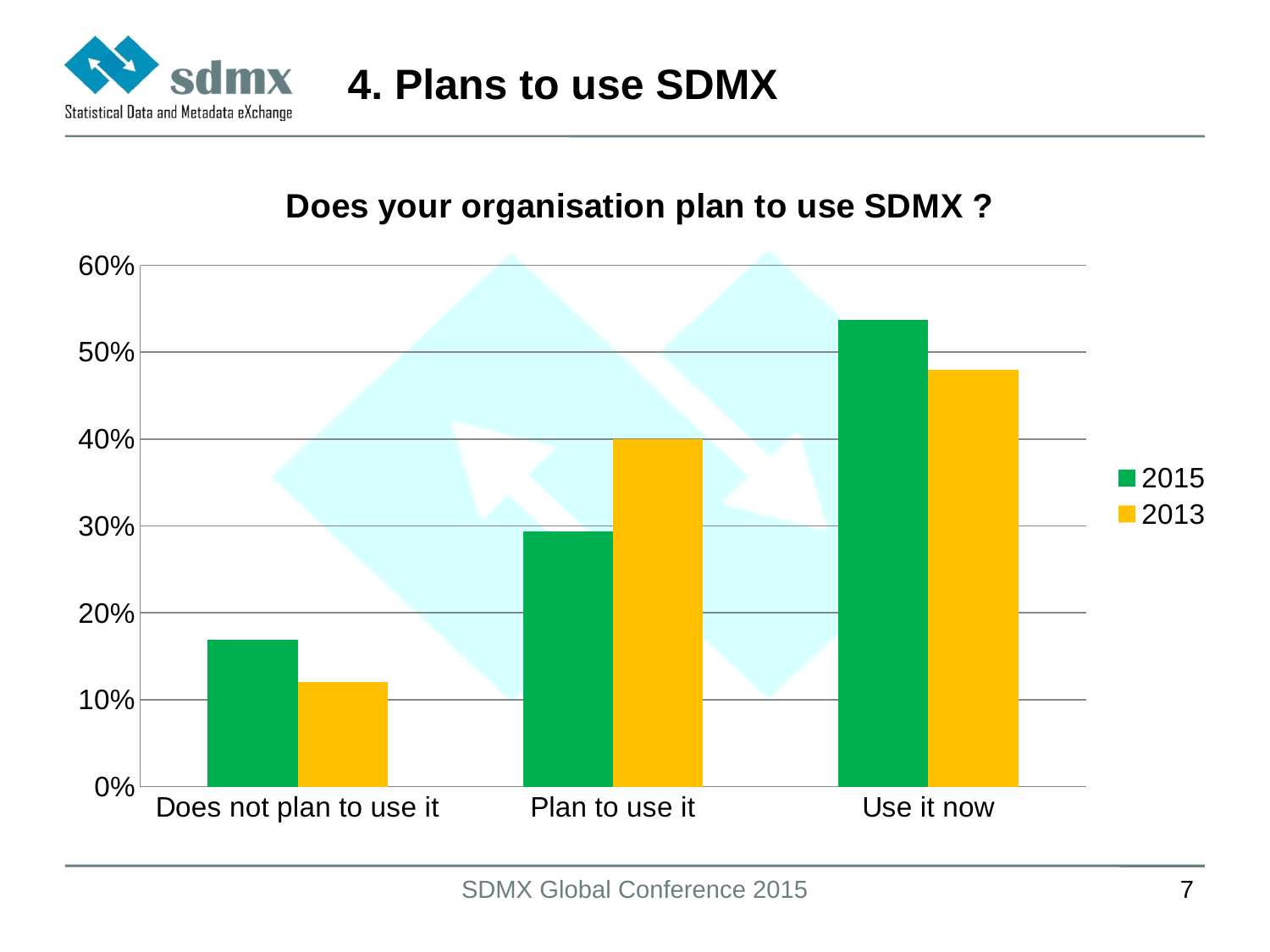

# 4. Plans to use SDMX

### Chart: Does your organisation plan to use SDMX ?

| Category | 2015 | 2013 |
|---|---|---|
| Does not plan to use it | 0.16875 | 0.12 |
| Plan to use it | 0.29375 | 0.4 |
| Use it now | 0.5375 | 0.48 |
SDMX Global Conference 2015
7